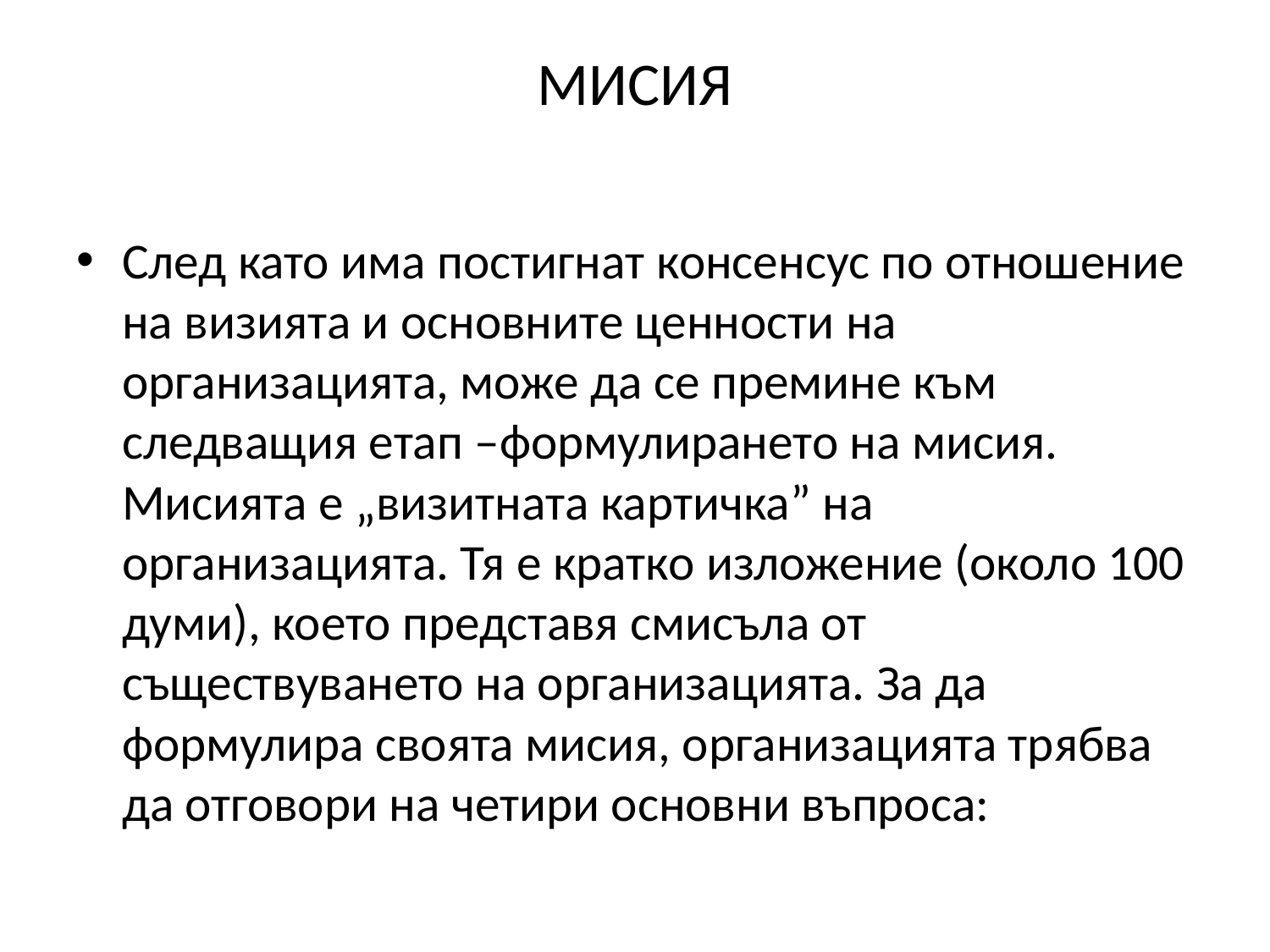

# МИСИЯ
След като има постигнат консенсус по отношение на визията и основните ценности на организацията, може да се премине към следващия етап –формулирането на мисия. Мисията е „визитната картичка” на организацията. Тя е кратко изложение (около 100 думи), което представя смисъла от съществуването на организацията. За да формулира своята мисия, организацията трябва да отговори на четири основни въпроса: